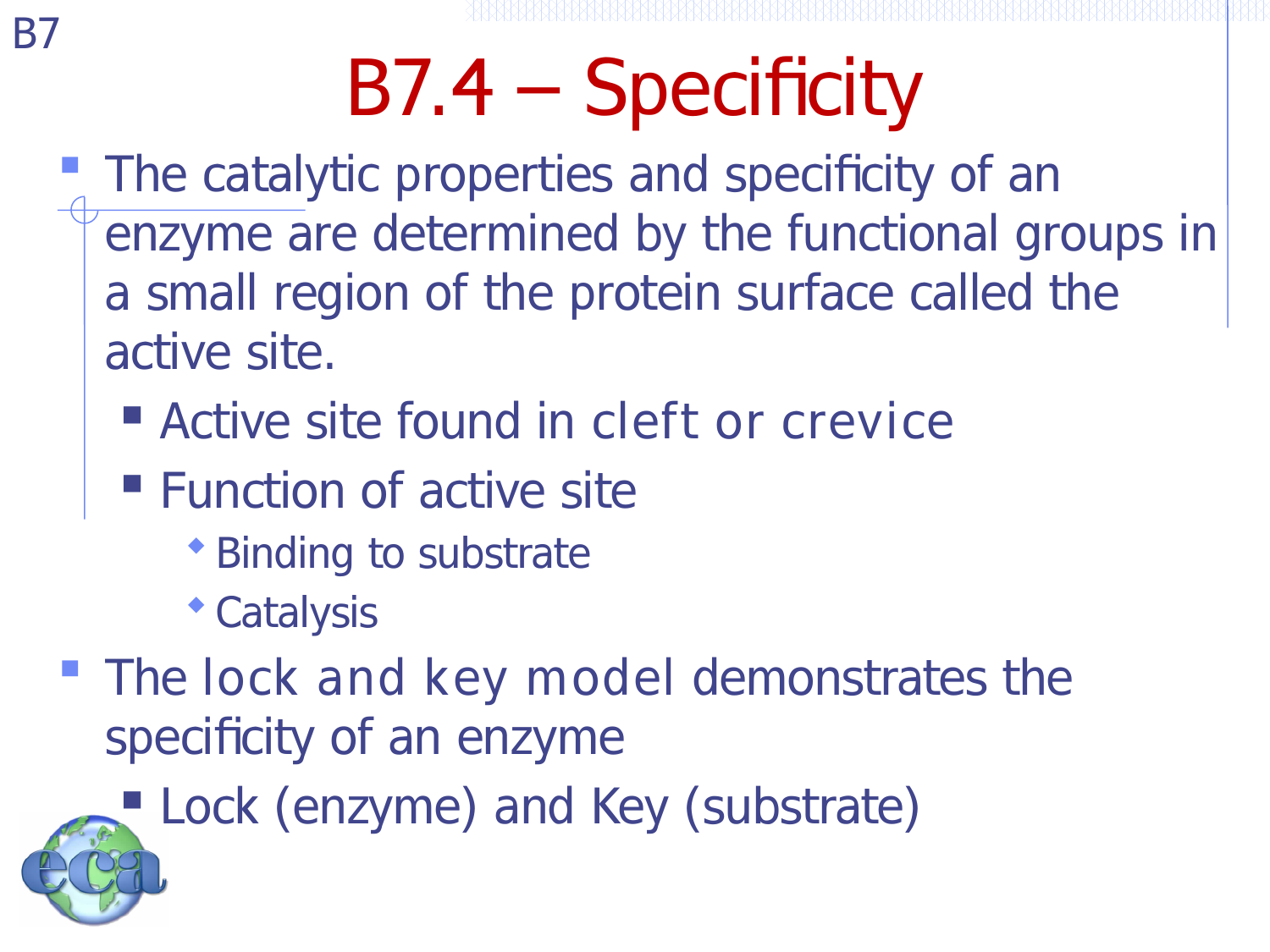

# B7.4 – Specificity
The catalytic properties and specificity of an enzyme are determined by the functional groups in a small region of the protein surface called the active site.
Active site found in cleft or crevice
Function of active site
Binding to substrate
Catalysis
The lock and key model demonstrates the specificity of an enzyme
Lock (enzyme) and Key (substrate)